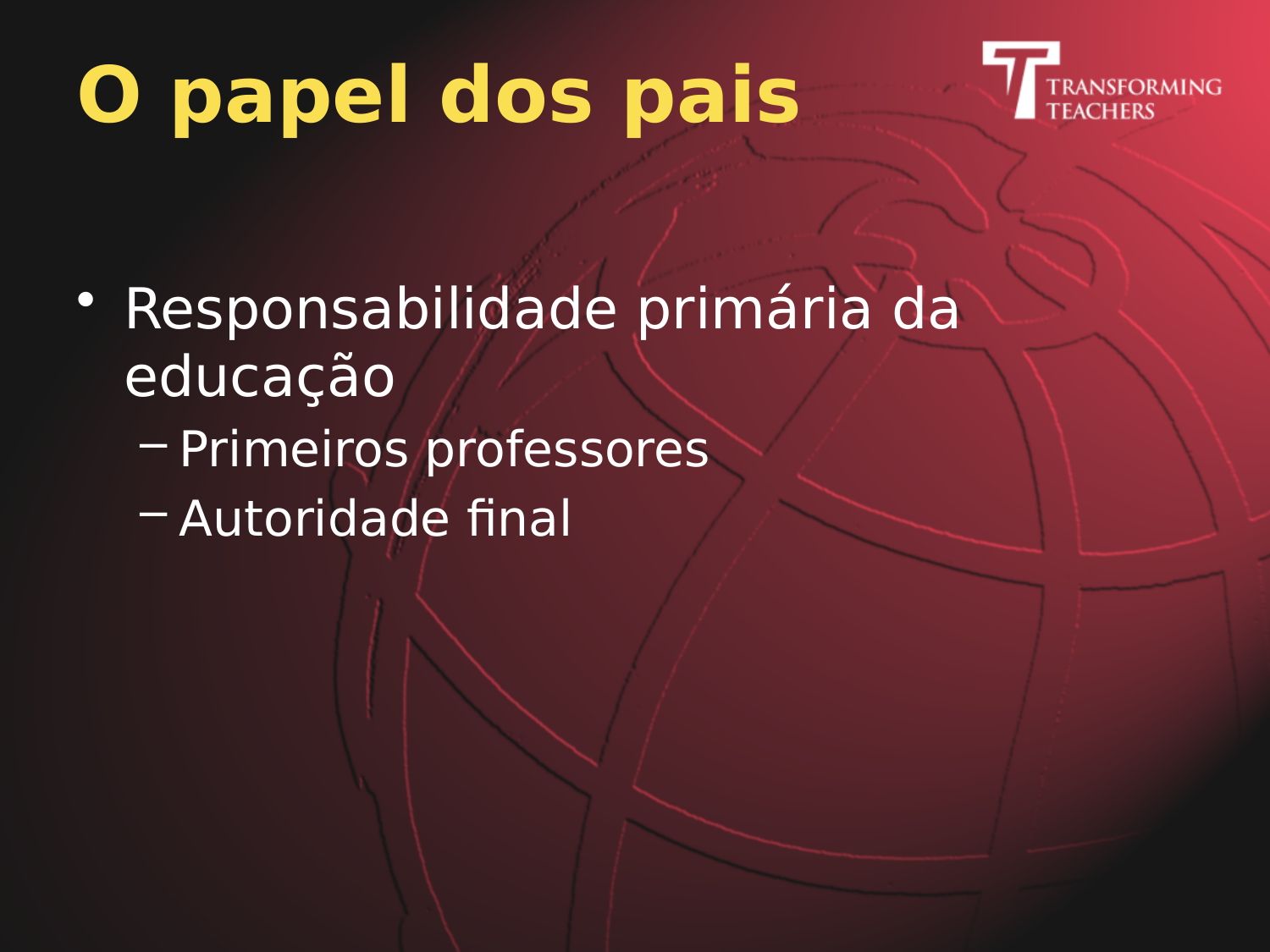

# O papel dos pais
Responsabilidade primária da educação
Primeiros professores
Autoridade final